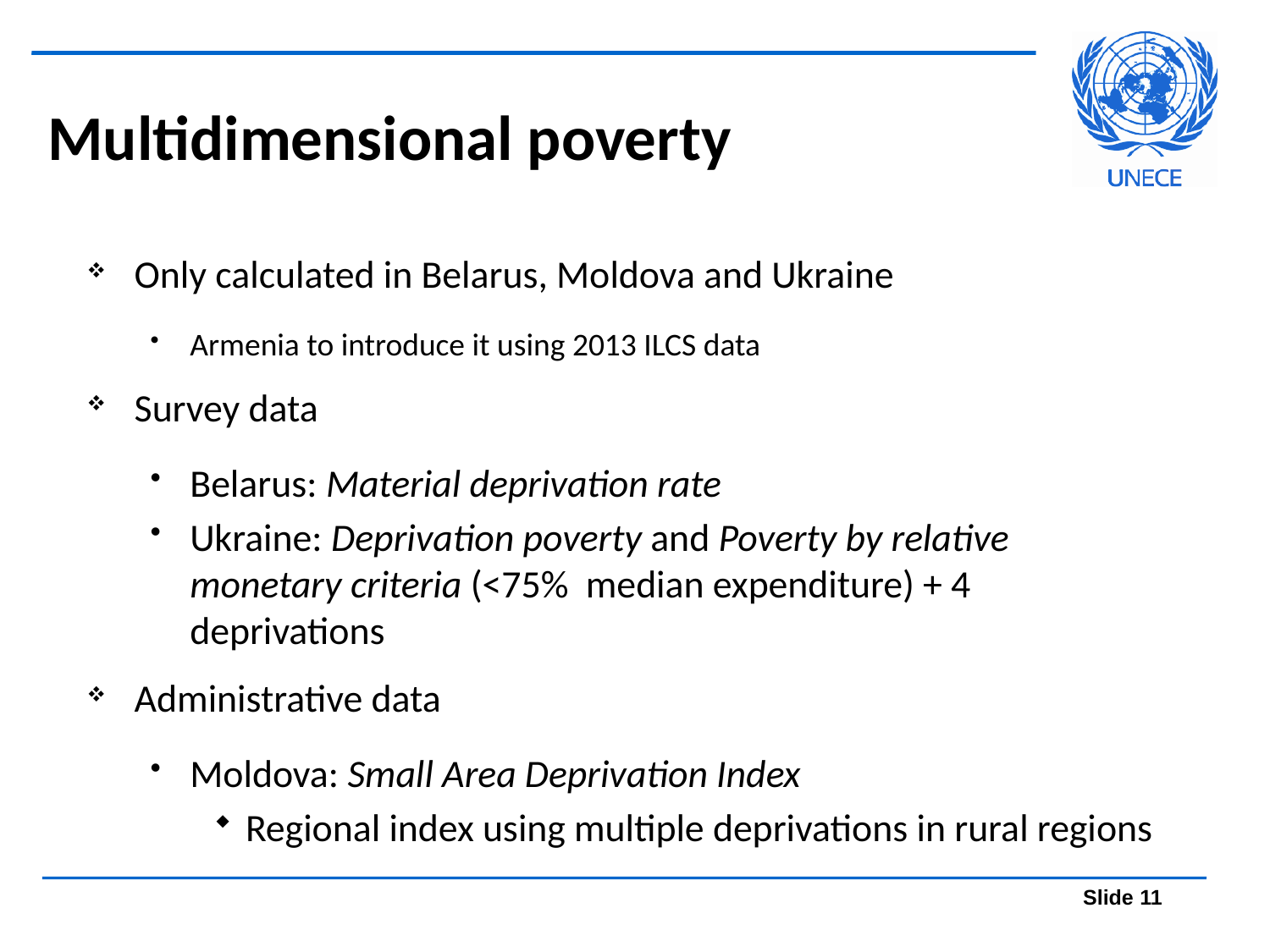

# Multidimensional poverty
Only calculated in Belarus, Moldova and Ukraine
Armenia to introduce it using 2013 ILCS data
Survey data
Belarus: Material deprivation rate
Ukraine: Deprivation poverty and Poverty by relative monetary criteria (<75%  median expenditure) + 4 deprivations
Administrative data
Moldova: Small Area Deprivation Index
Regional index using multiple deprivations in rural regions